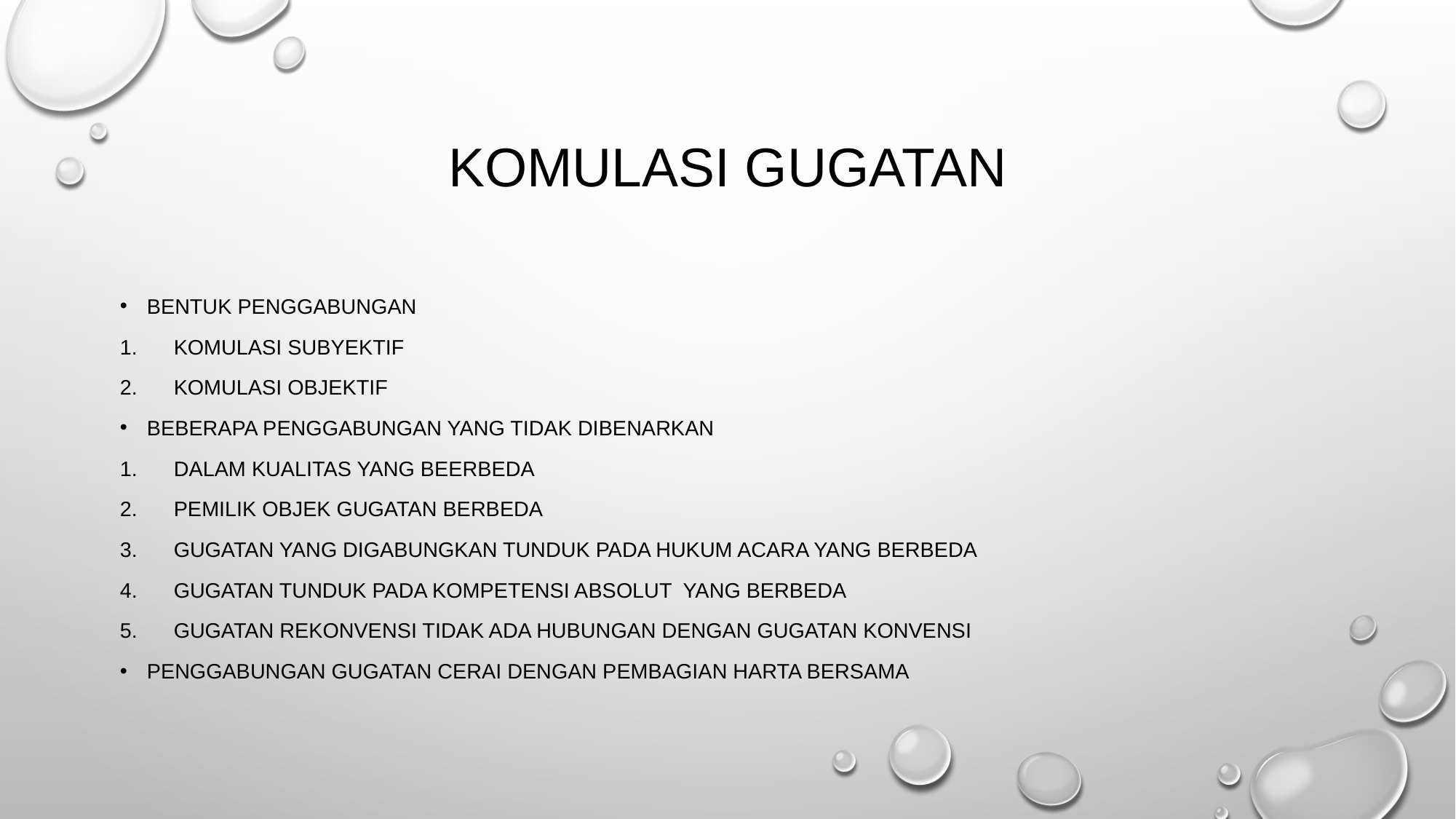

# Komulasi gugatan
Bentuk penggabungan
Komulasi subyektif
Komulasi objektif
Beberapa penggabungan yang tidak dibenarkan
Dalam kualitas yang beerbeda
Pemilik objek gugatan berbeda
Gugatan yang digabungkan tunduk pada hukum acara yang berbeda
Gugatan tunduk pada kompetensi absolut  yang berbeda
Gugatan rekonvensi tidak ada hubungan dengan gugatan konvensi
Penggabungan gugatan cerai dengan pembagian harta bersama